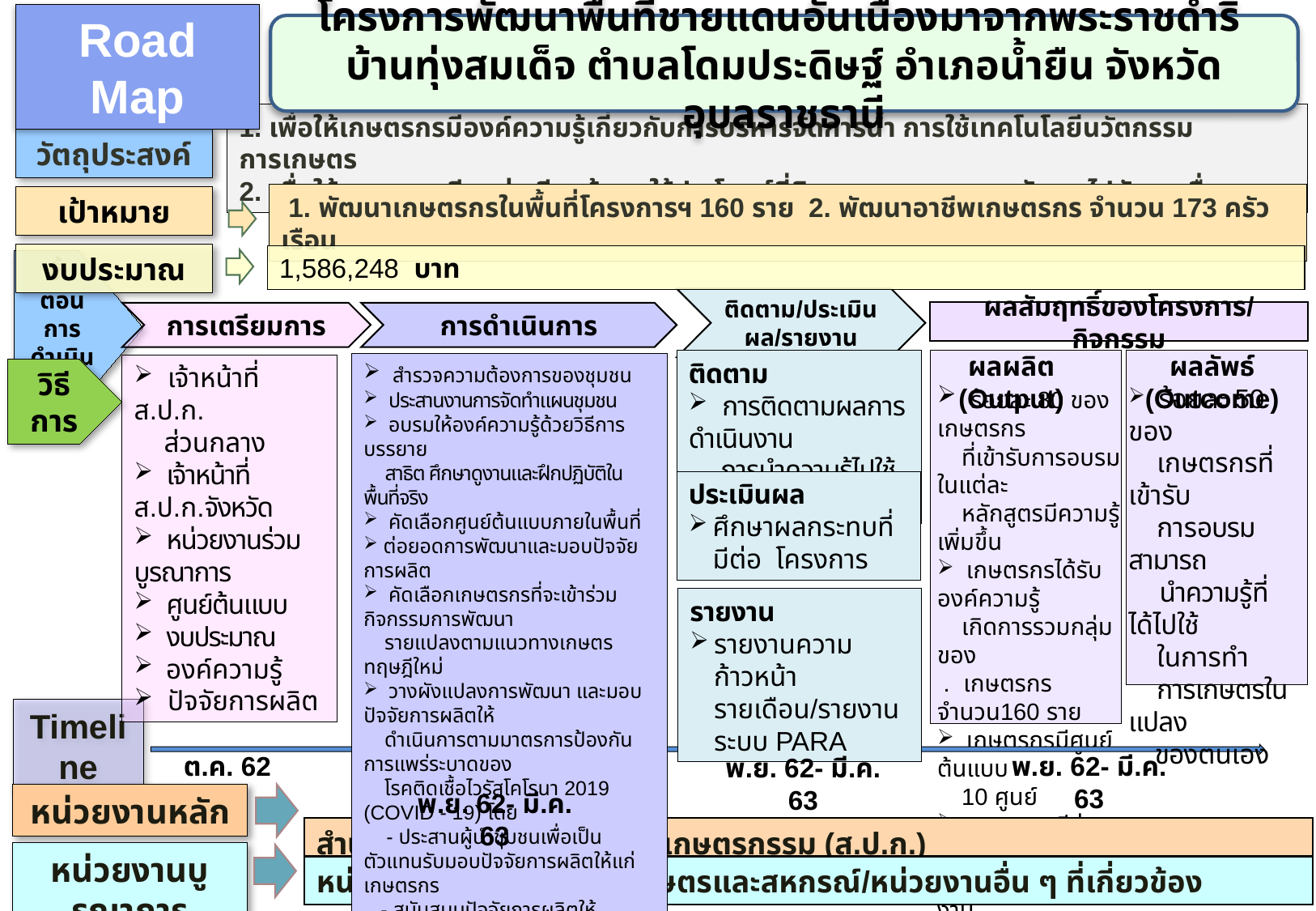

โครงการพัฒนาพื้นที่ชายแดนอันเนื่องมาจากพระราชดำริ
บ้านทุ่งสมเด็จ ตำบลโดมประดิษฐ์ อำเภอน้ำยืน จังหวัดอุบลราชธานี

Road Map
1. เพื่อให้เกษตรกรมีองค์ความรู้เกี่ยวกับการบริหารจัดการน้ำ การใช้เทคโนโลยีนวัตกรรมการเกษตร
2. เพื่อให้เกษตรกรมีแหล่งเรียนรู้ การใช้ประโยชน์ที่ดิน และขยายผลการพัฒนาไปยังรายอื่น
วัตถุประสงค์
เป้าหมาย
 1. พัฒนาเกษตรกรในพื้นที่โครงการฯ 160 ราย  2. พัฒนาอาชีพเกษตรกร จำนวน 173 ครัวเรือน

งบประมาณ
1,586,248  บาท

ขั้นตอนการดำเนินงาน
การเตรียมการ
การดำเนินการ
ติดตาม/ประเมินผล/รายงาน
ผลสัมฤทธิ์ของโครงการ/กิจกรรม
ผลผลิต (Output)
ผลลัพธ์ (Outcome)
ติดตาม
  การติดตามผลการดำเนินงาน
     การนำความรู้ไปใช้ประโยชน์

  สำรวจความต้องการของชุมชน
  ประสานงานการจัดทำแผนชุมชน
  อบรมให้องค์ความรู้ด้วยวิธีการบรรยาย
     สาธิต ศึกษาดูงานและฝึกปฏิบัติในพื้นที่จริง
  คัดเลือกศูนย์ต้นแบบภายในพื้นที่
 ต่อยอดการพัฒนาและมอบปัจจัยการผลิต
  คัดเลือกเกษตรกรที่จะเข้าร่วมกิจกรรมการพัฒนา
    รายแปลงตามแนวทางเกษตรทฤษฎีใหม่
  วางผังแปลงการพัฒนา และมอบปัจจัยการผลิตให้
    ดำเนินการตามมาตรการป้องกันการแพร่ระบาดของ
    โรคติดเชื้อไวรัสโคโรนา 2019 (COVID - 19) โดย
    - ประสานผู้นำชุมชนเพื่อเป็นตัวแทนรับมอบปัจจัยการผลิตให้แก่เกษตรกร
   - สนับสนุนปัจจัยการผลิตให้เกษตรกรแบ่งกลุ่มย่อย/รายบุคคล
   - ดำเนินการอื่นๆ ที่เหมาะสม
ประชาสัมพันธ์และเผยแพร่ผลการดำเนินงานโครงการ
  เจ้าหน้าที่ ส.ป.ก.
    ส่วนกลาง
  เจ้าหน้าที่ ส.ป.ก.จังหวัด
  หน่วยงานร่วมบูรณาการ
  ศูนย์ต้นแบบ
  งบประมาณ
  องค์ความรู้
  ปัจจัยการผลิต
  ร้อยละ 50 ของ
    เกษตรกรที่เข้ารับ
    การอบรมสามารถ
     นำความรู้ที่ได้ไปใช้
    ในการทำ
    การเกษตรในแปลง
    ของตนเอง
  ร้อยละ 80 ของเกษตรกร
    ที่เข้ารับการอบรมในแต่ละ
    หลักสูตรมีความรู้เพิ่มขึ้น
  เกษตรกรได้รับองค์ความรู้
    เกิดการรวมกลุ่มของ
 .  เกษตรกร จำนวน160 ราย
  เกษตรกรมีศูนย์ต้นแบบ
    10 ศูนย์
  เกษตรกรมีส่วนร่วม
    ในการขับเคลื่อนงาน
วิธีการ
ประเมินผล
ศึกษาผลกระทบที่มีต่อ  โครงการ
รายงาน
รายงานความก้าวหน้า
รายเดือน/รายงานระบบ PARA
Timeline
ต.ค. 62
พ.ย. 62- มี.ค. 63

พ.ย. 62- มี.ค. 63
พ.ย. 62- มี.ค. 63
หน่วยงานหลัก

สำนักงานการปฏิรูปที่ดินเพื่อเกษตรกรรม (ส.ป.ก.)
หน่วยงานบูรณาการ

หน่วยงานสังกัดกระทรวงเกษตรและสหกรณ์/หน่วยงานอื่น ๆ ที่เกี่ยวข้อง